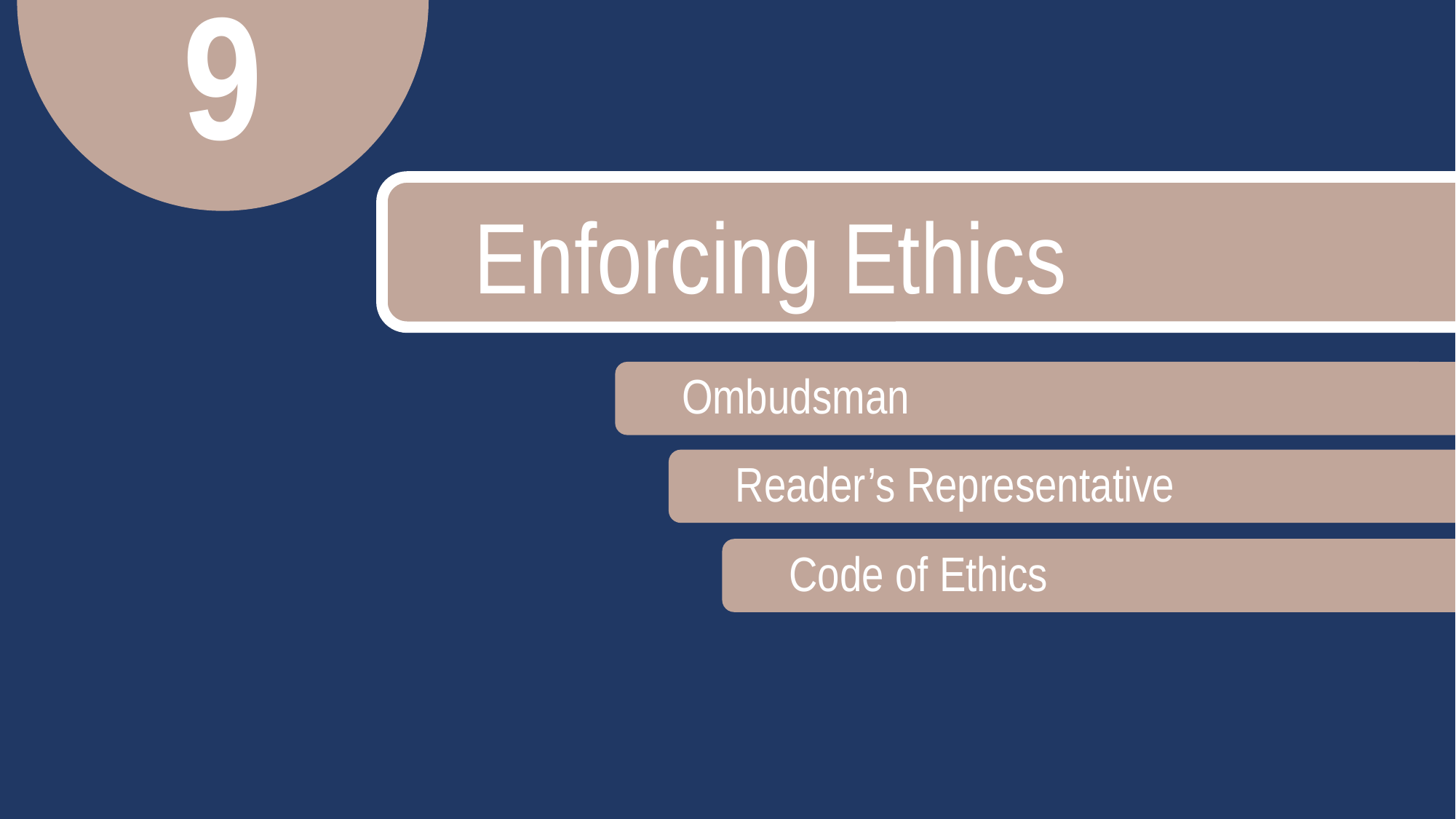

9

Enforcing Ethics
Ombudsman

Reader’s Representative

Code of Ethics